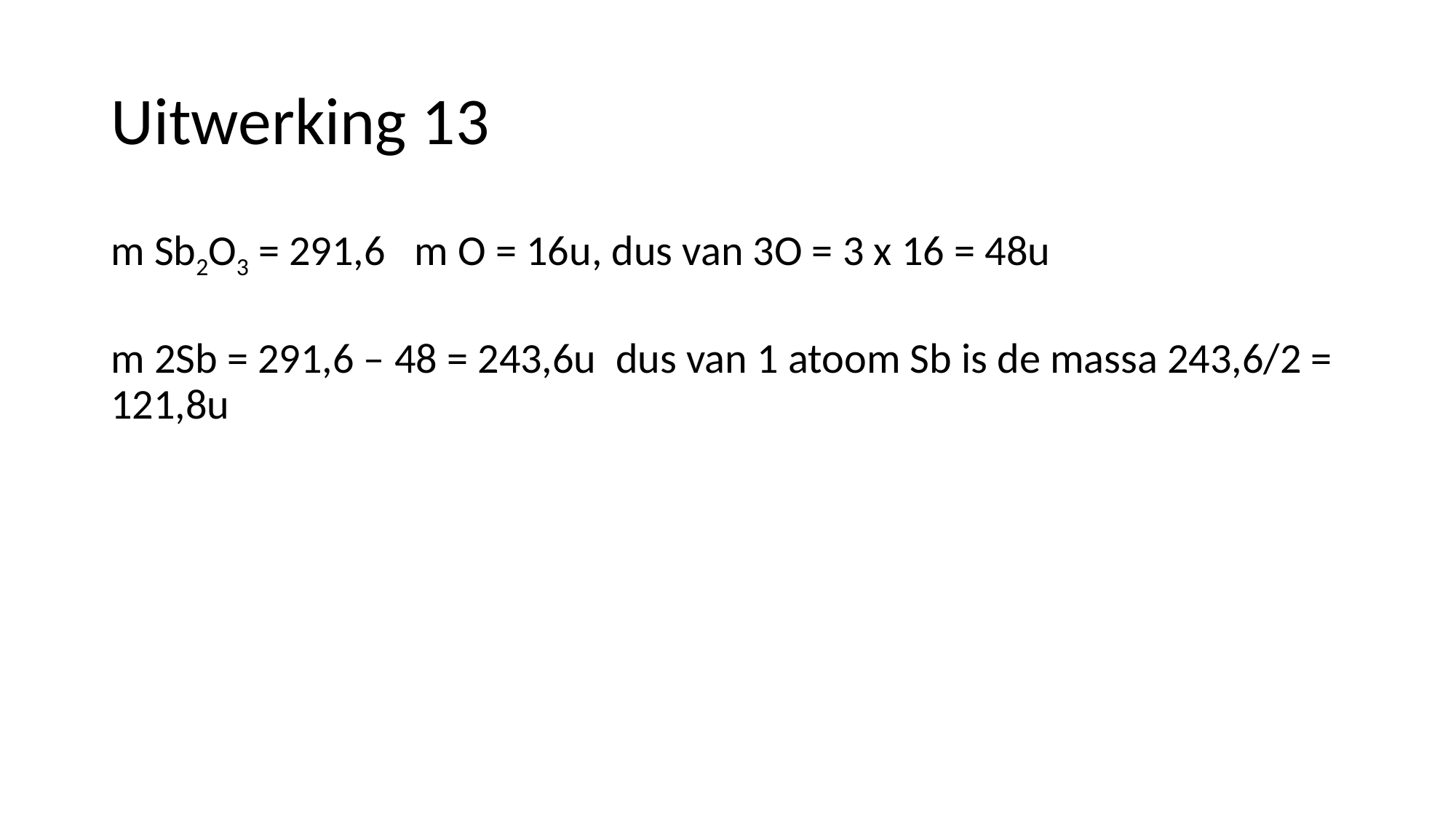

# Uitwerking 13
m Sb2O3 = 291,6   m O = 16u, dus van 3O = 3 x 16 = 48u
m 2Sb = 291,6 – 48 = 243,6u  dus van 1 atoom Sb is de massa 243,6/2 = 121,8u